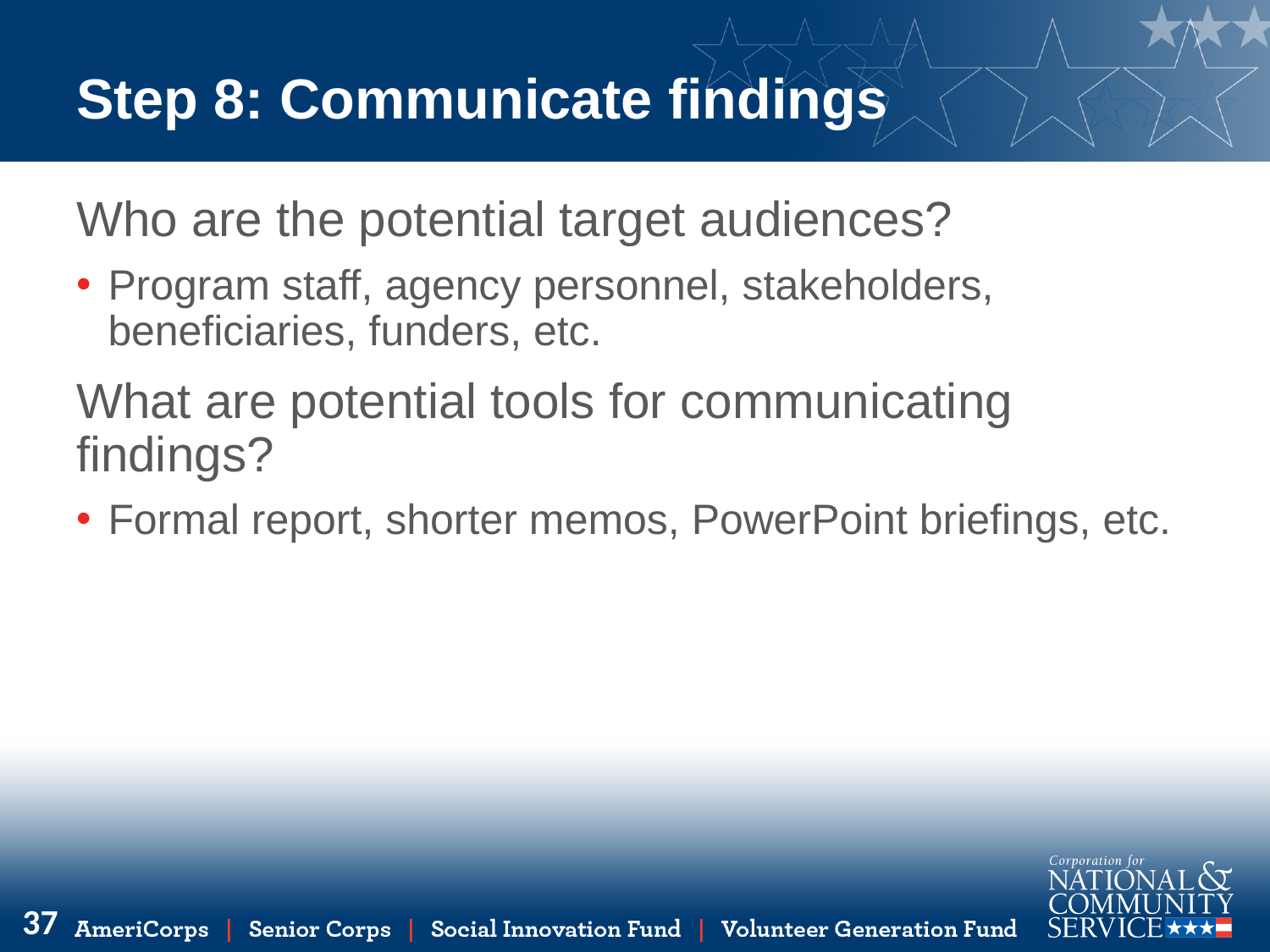

# Step 8: Communicate findings
Who are the potential target audiences?
Program staff, agency personnel, stakeholders, beneficiaries, funders, etc.
What are potential tools for communicating findings?
Formal report, shorter memos, PowerPoint briefings, etc.

37